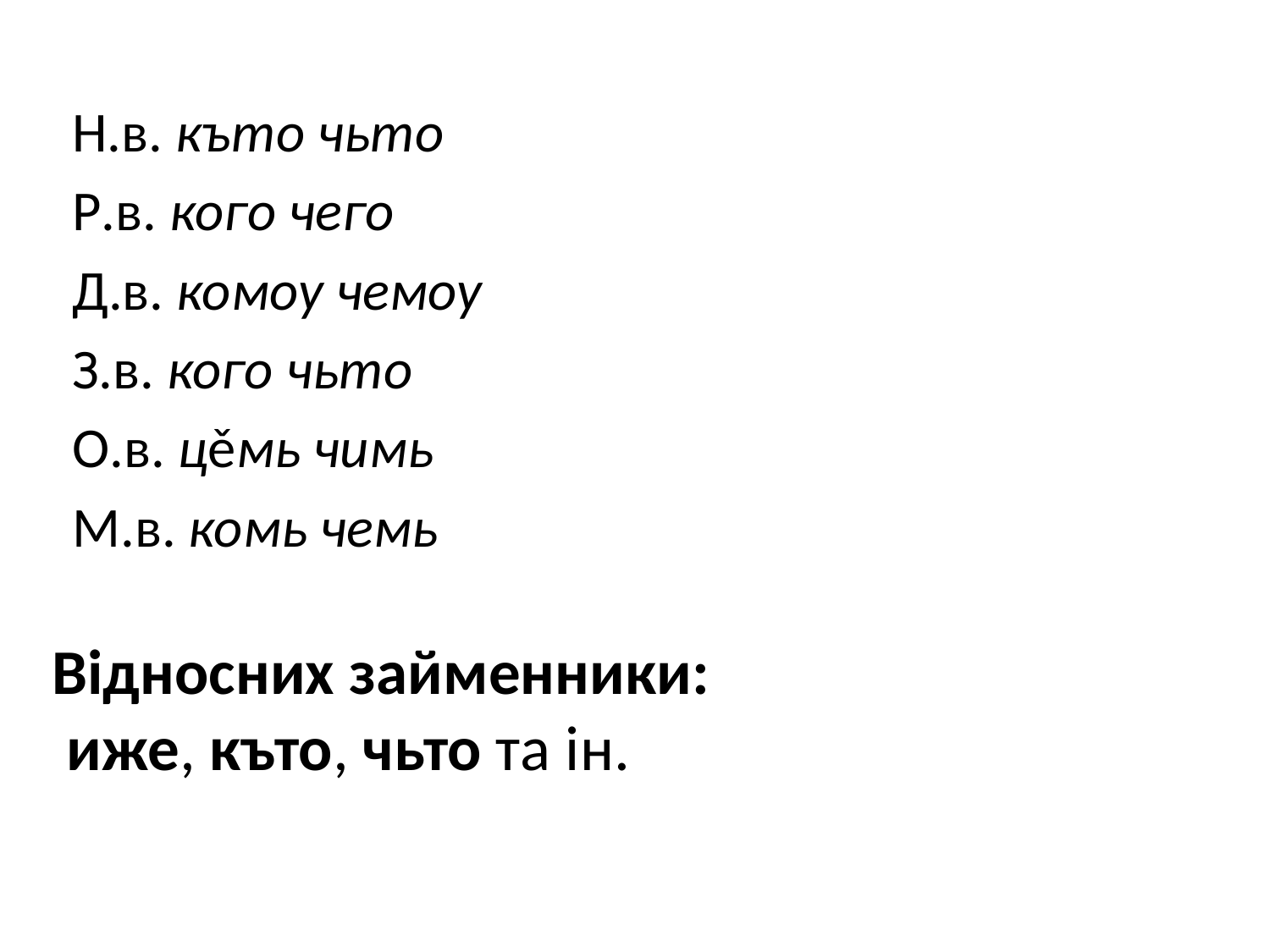

Н.в. къто чьто
Р.в. кого чего
Д.в. комоу чемоу
З.в. кого чьто
О.в. цěмь чимь
М.в. комь чемь
Відносних займенники:
 иже, къто, чьто та ін.